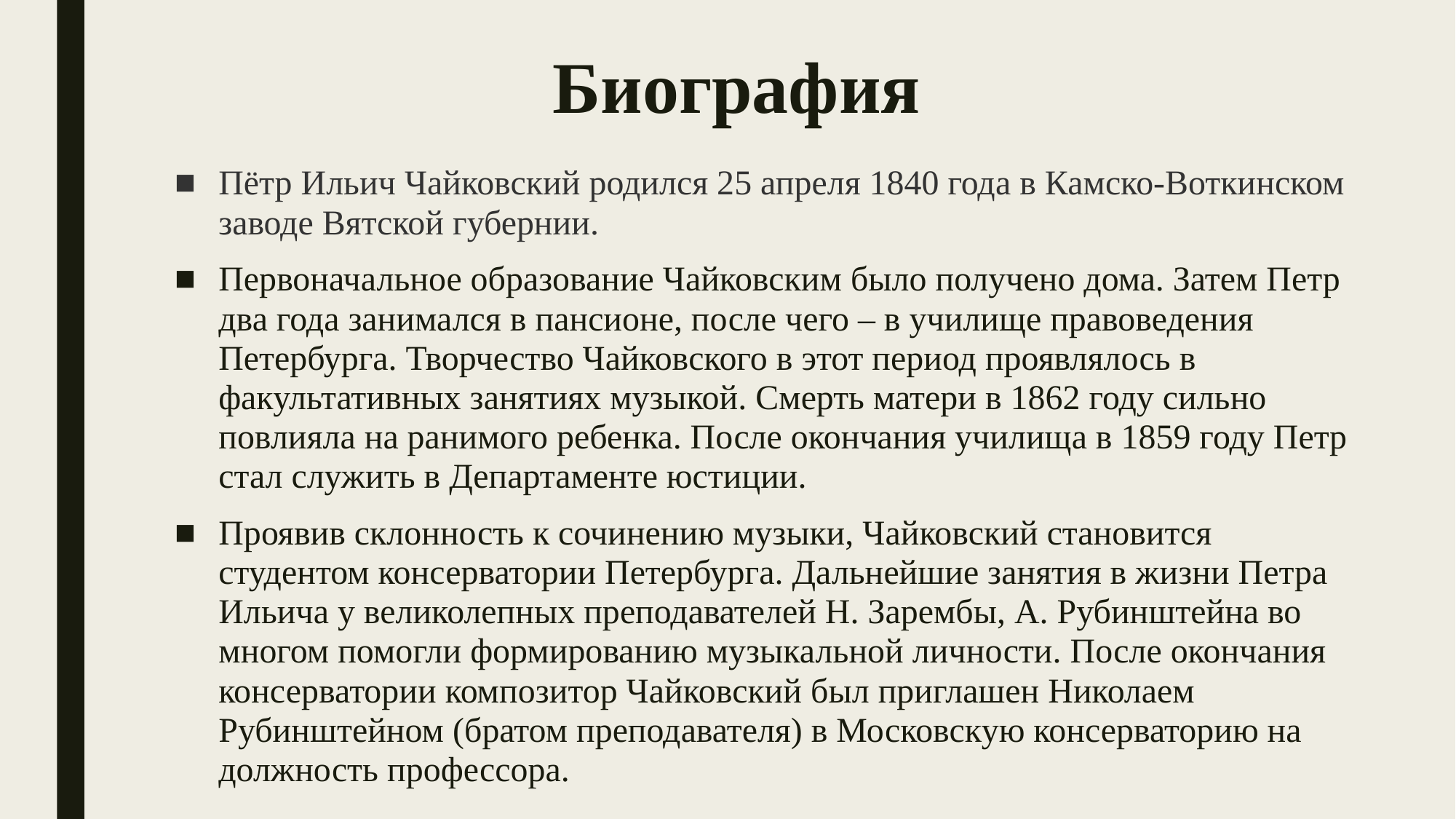

# Биография
Пётр Ильич Чайковский родился 25 апреля 1840 года в Камско-Воткинском заводе Вятской губернии.
Первоначальное образование Чайковским было получено дома. Затем Петр два года занимался в пансионе, после чего – в училище правоведения Петербурга. Творчество Чайковского в этот период проявлялось в факультативных занятиях музыкой. Смерть матери в 1862 году сильно повлияла на ранимого ребенка. После окончания училища в 1859 году Петр стал служить в Департаменте юстиции.
Проявив склонность к сочинению музыки, Чайковский становится студентом консерватории Петербурга. Дальнейшие занятия в жизни Петра Ильича у великолепных преподавателей Н. Зарембы, А. Рубинштейна во многом помогли формированию музыкальной личности. После окончания консерватории композитор Чайковский был приглашен Николаем Рубинштейном (братом преподавателя) в Московскую консерваторию на должность профессора.